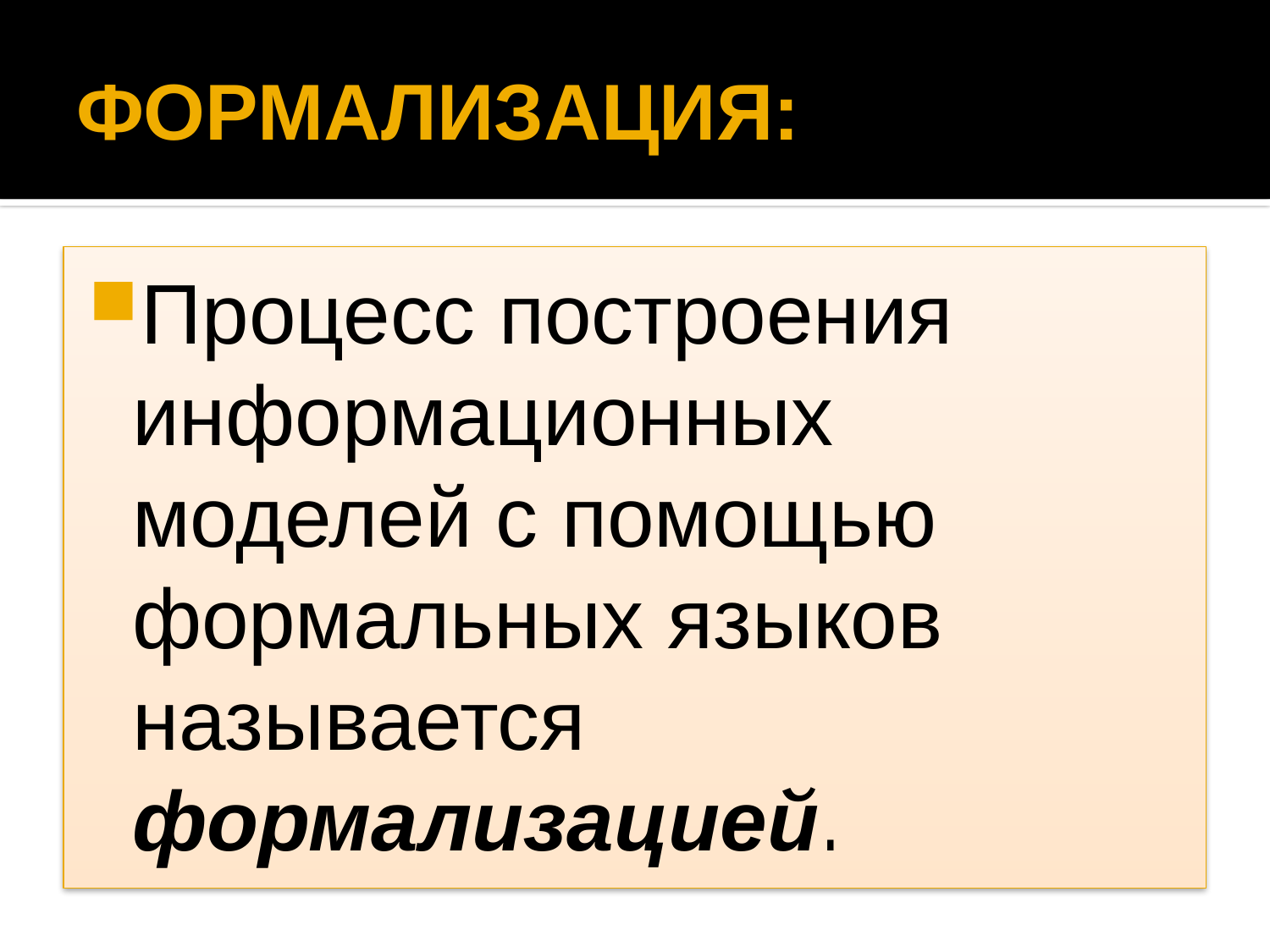

# ФОРМАЛИЗАЦИЯ:
Процесс построения информационных моделей с помощью формальных языков называется формализацией.